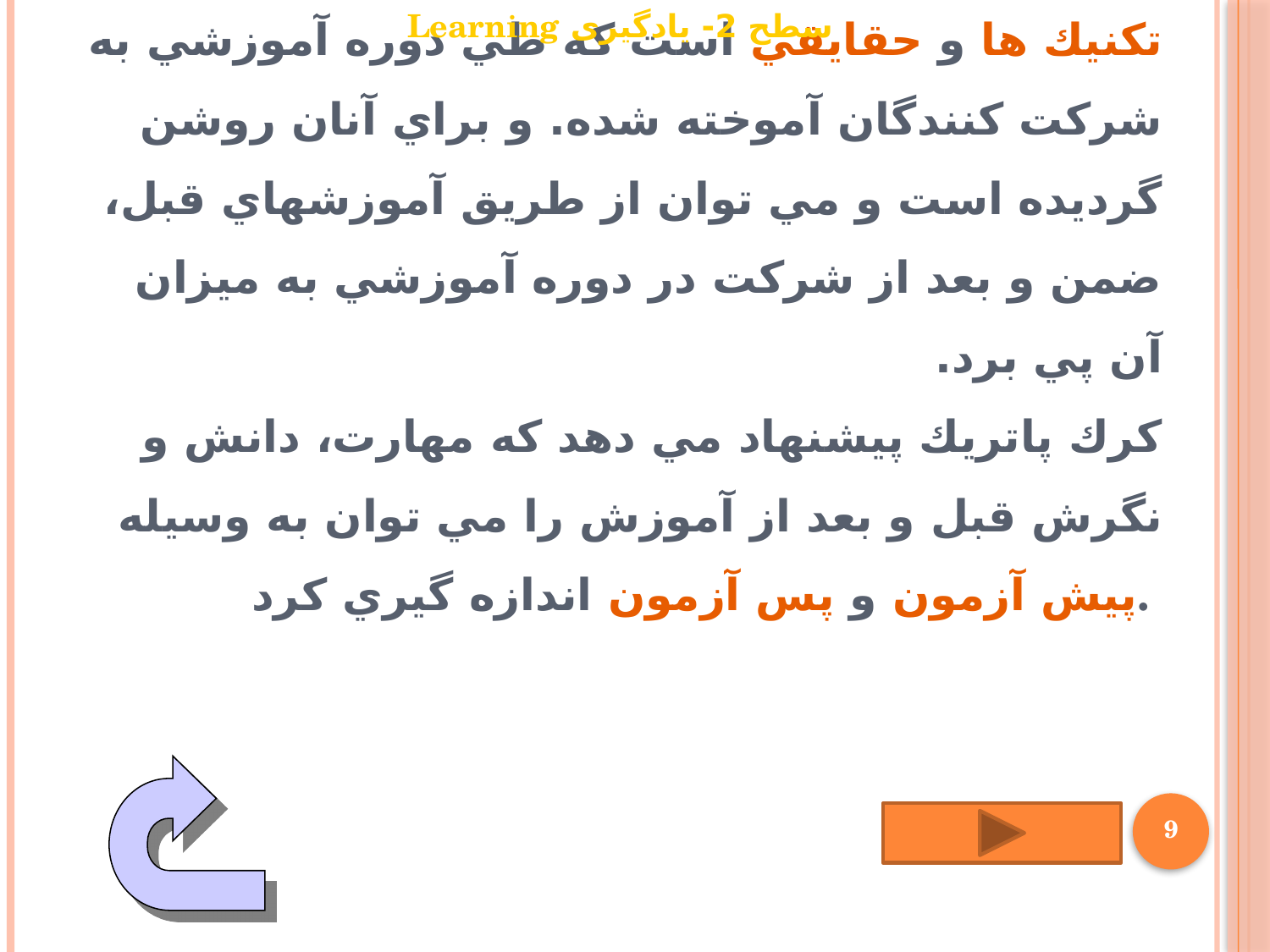

سطح 2- یادگیری Learning
# يادگيري عبارت است از تعيين ميزان، مهارتها، تكنيك ها و حقايقي است كه طي دوره آموزشي به شركت كنندگان آموخته شده. و براي آنان روشن گرديده است و مي توان از طريق آموزشهاي قبل، ضمن و بعد از شركت در دوره آموزشي به ميزان آن پي برد. كرك پاتريك پيشنهاد مي دهد كه مهارت، دانش و نگرش قبل و بعد از آموزش را مي توان به وسيله پيش آزمون و پس آزمون اندازه گيري كرد.

9